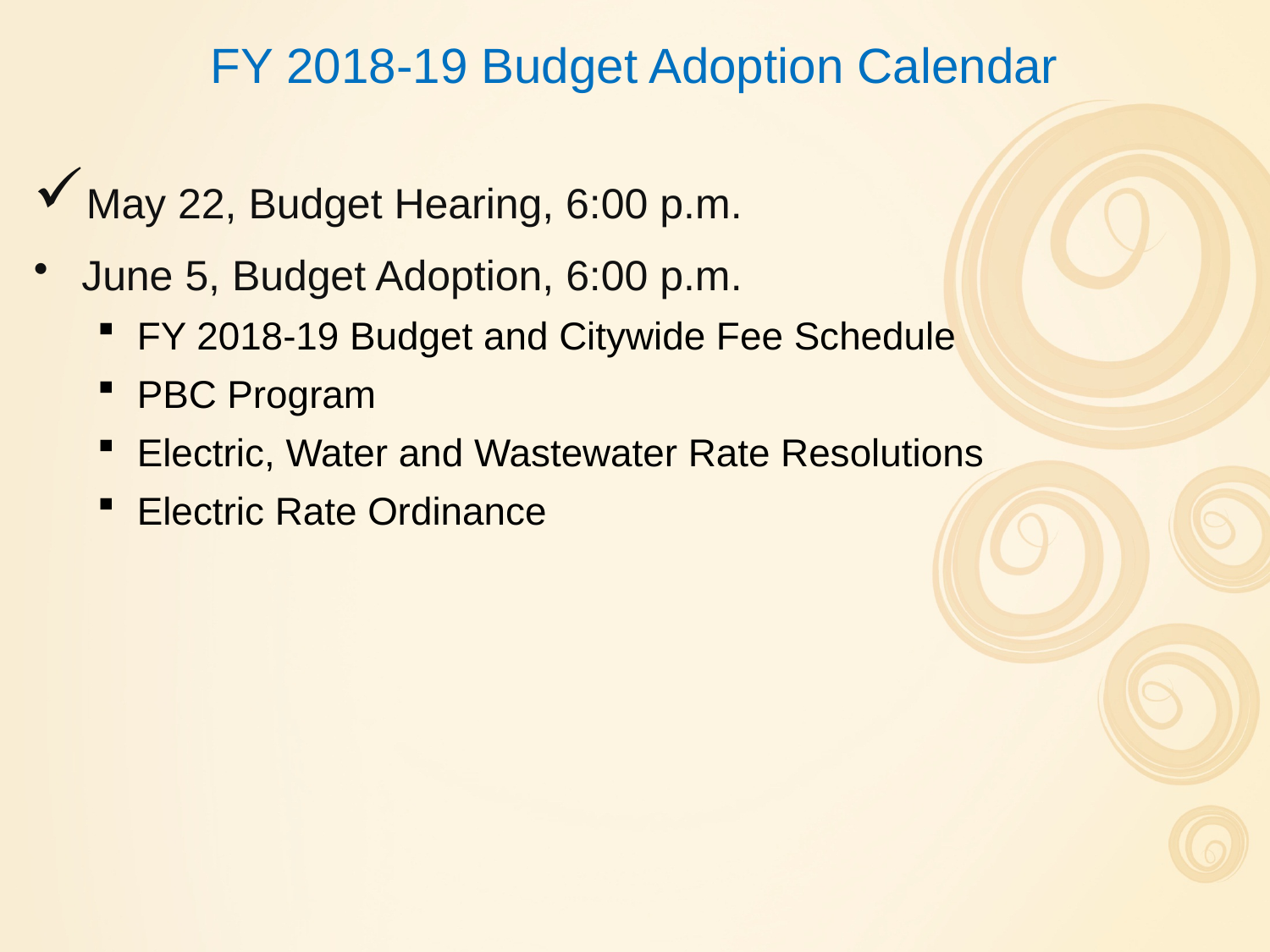

# FY 2018-19 Budget Adoption Calendar

May 22, Budget Hearing, 6:00 p.m.
June 5, Budget Adoption, 6:00 p.m.
FY 2018-19 Budget and Citywide Fee Schedule
PBC Program
Electric, Water and Wastewater Rate Resolutions
Electric Rate Ordinance